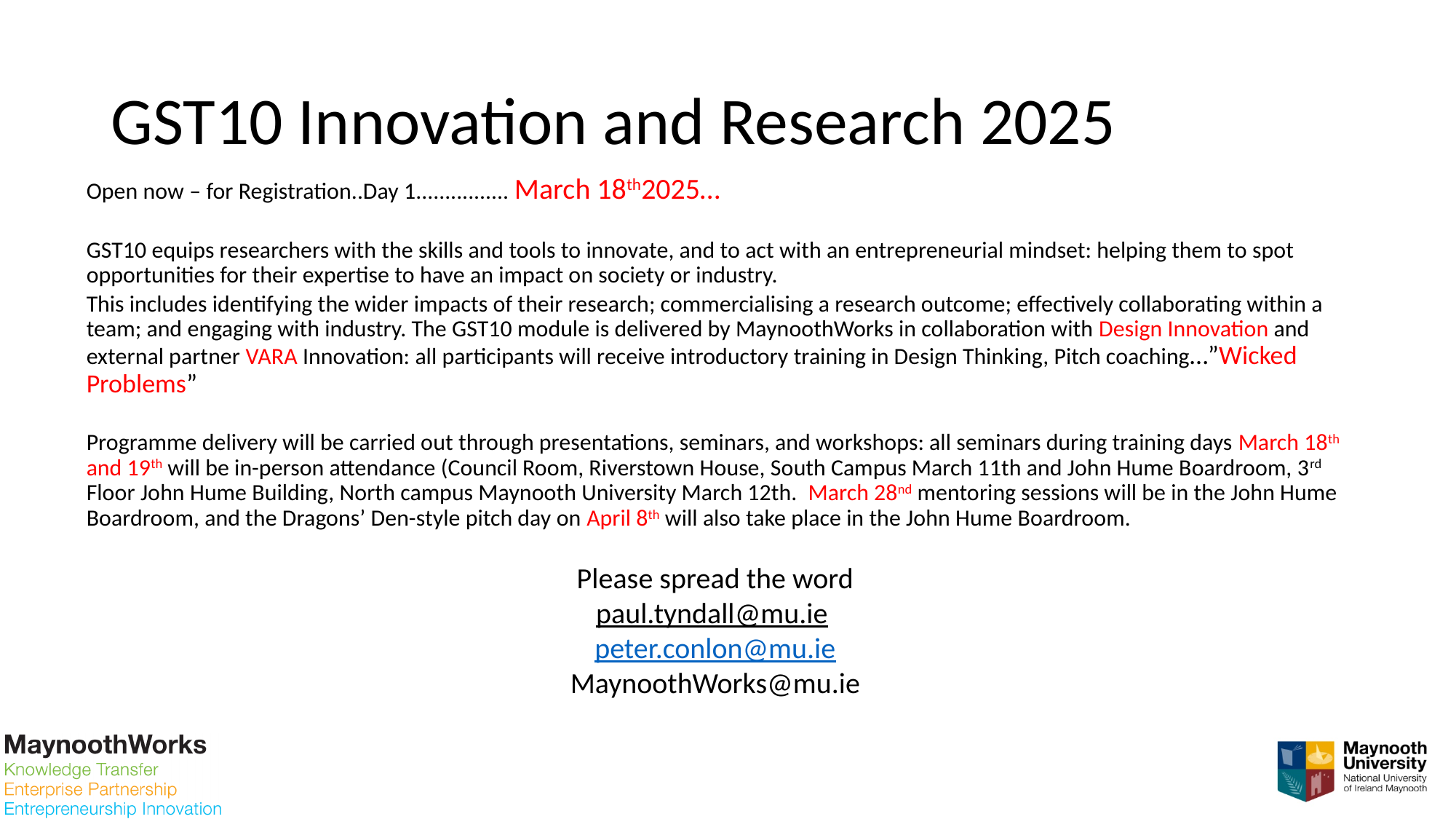

# GST10 Innovation and Research 2025
Open now – for Registration..Day 1................ March 18th2025…

GST10 equips researchers with the skills and tools to innovate, and to act with an entrepreneurial mindset: helping them to spot opportunities for their expertise to have an impact on society or industry.
This includes identifying the wider impacts of their research; commercialising a research outcome; effectively collaborating within a team; and engaging with industry. The GST10 module is delivered by MaynoothWorks in collaboration with Design Innovation and external partner VARA Innovation: all participants will receive introductory training in Design Thinking, Pitch coaching…”Wicked Problems”

Programme delivery will be carried out through presentations, seminars, and workshops: all seminars during training days March 18th and 19th will be in-person attendance (Council Room, Riverstown House, South Campus March 11th and John Hume Boardroom, 3rd Floor John Hume Building, North campus Maynooth University March 12th.  March 28nd mentoring sessions will be in the John Hume Boardroom, and the Dragons’ Den-style pitch day on April 8th will also take place in the John Hume Boardroom.

Please spread the word
paul.tyndall@mu.ie
peter.conlon@mu.ie
MaynoothWorks@mu.ie